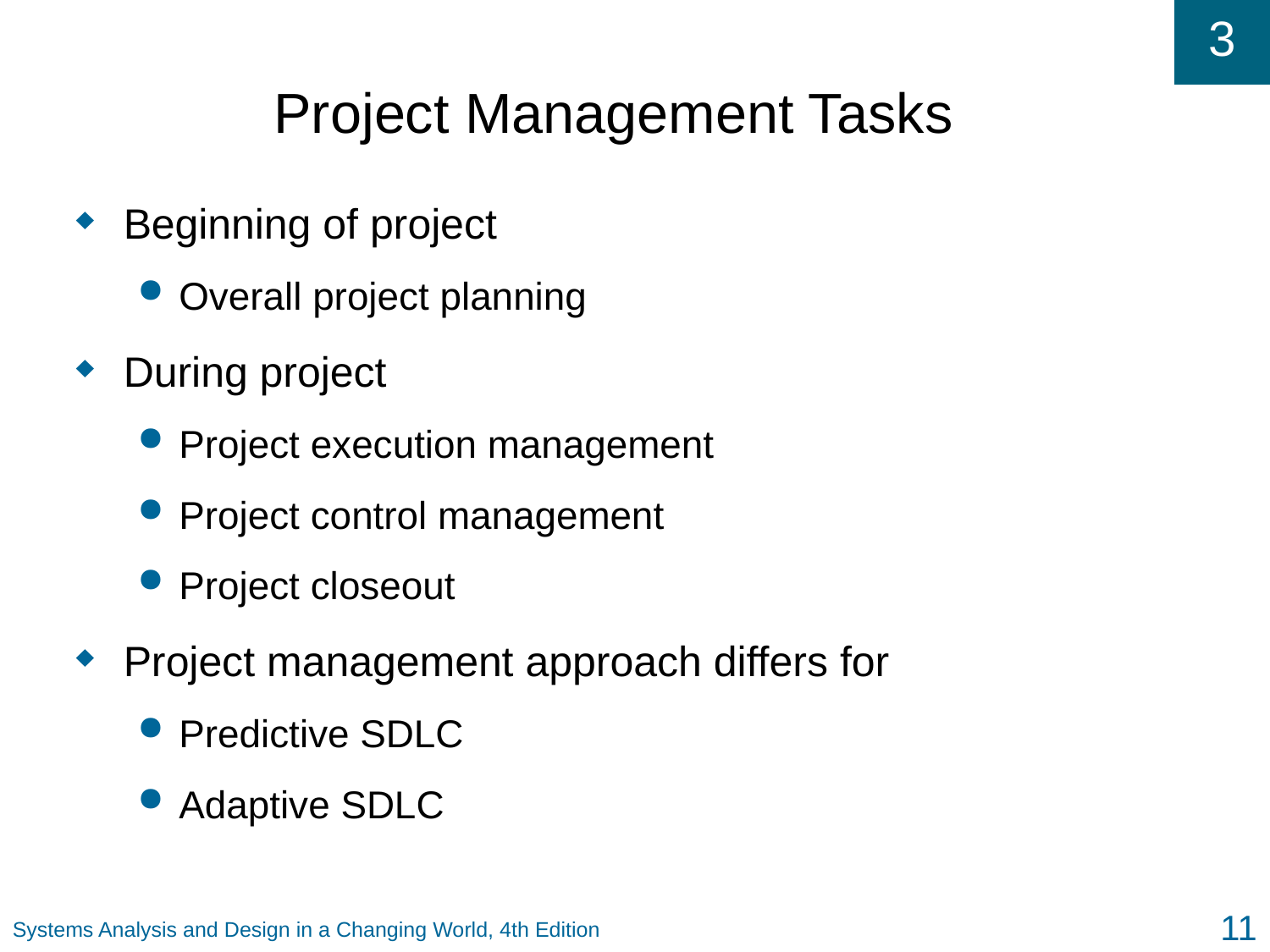

# Project Management Tasks
Beginning of project
Overall project planning
During project
Project execution management
Project control management
Project closeout
Project management approach differs for
Predictive SDLC
Adaptive SDLC
11
Systems Analysis and Design in a Changing World, 4th Edition